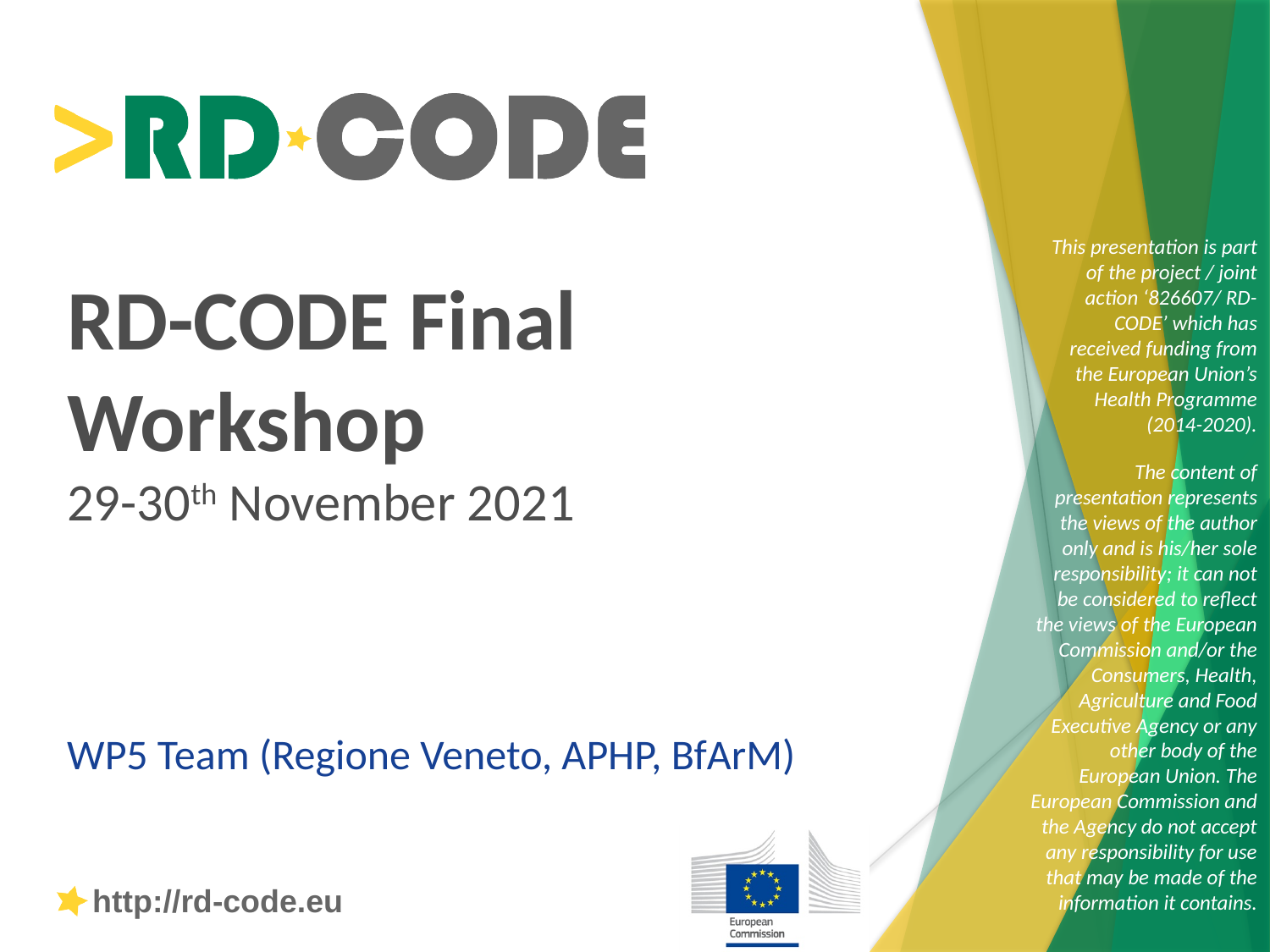

# RD-CODE Final Workshop 29-30th November 2021

WP5 Team (Regione Veneto, APHP, BfArM)